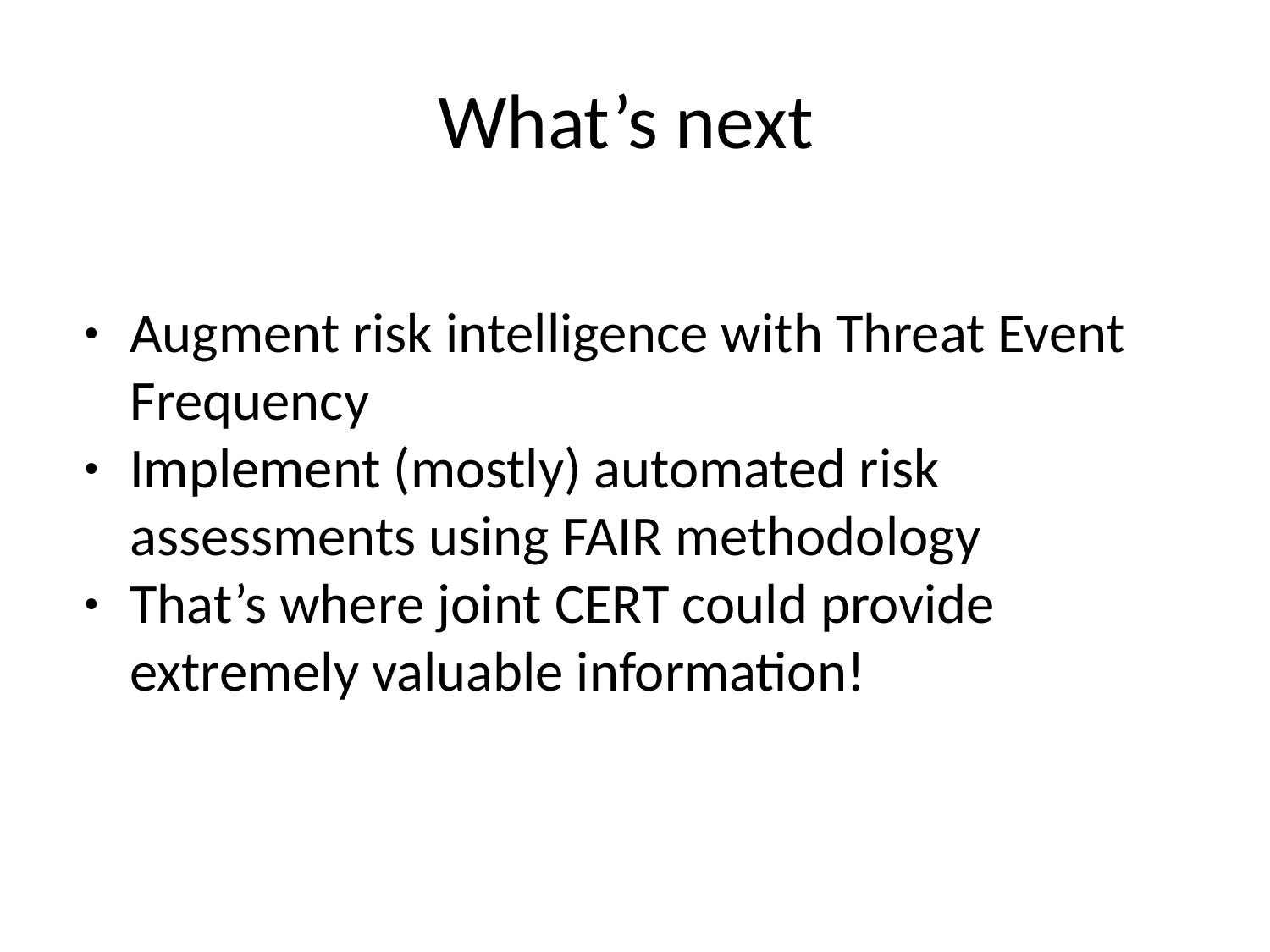

What’s next

Augment risk intelligence with Threat Event Frequency
Implement (mostly) automated risk assessments using FAIR methodology
That’s where joint CERT could provide extremely valuable information!